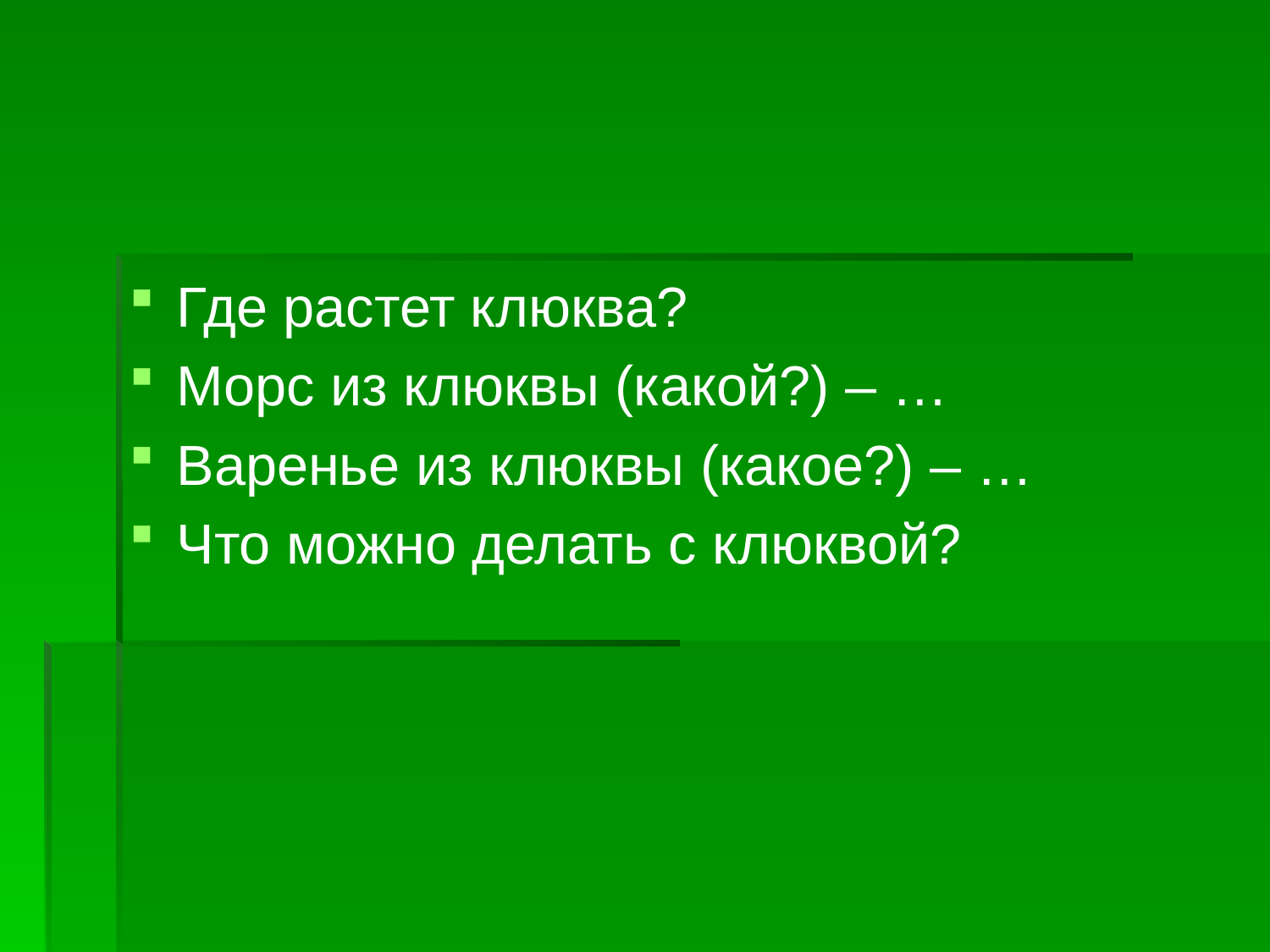

Где растет клюква?
Морс из клюквы (какой?) – …
Варенье из клюквы (какое?) – …
Что можно делать с клюквой?